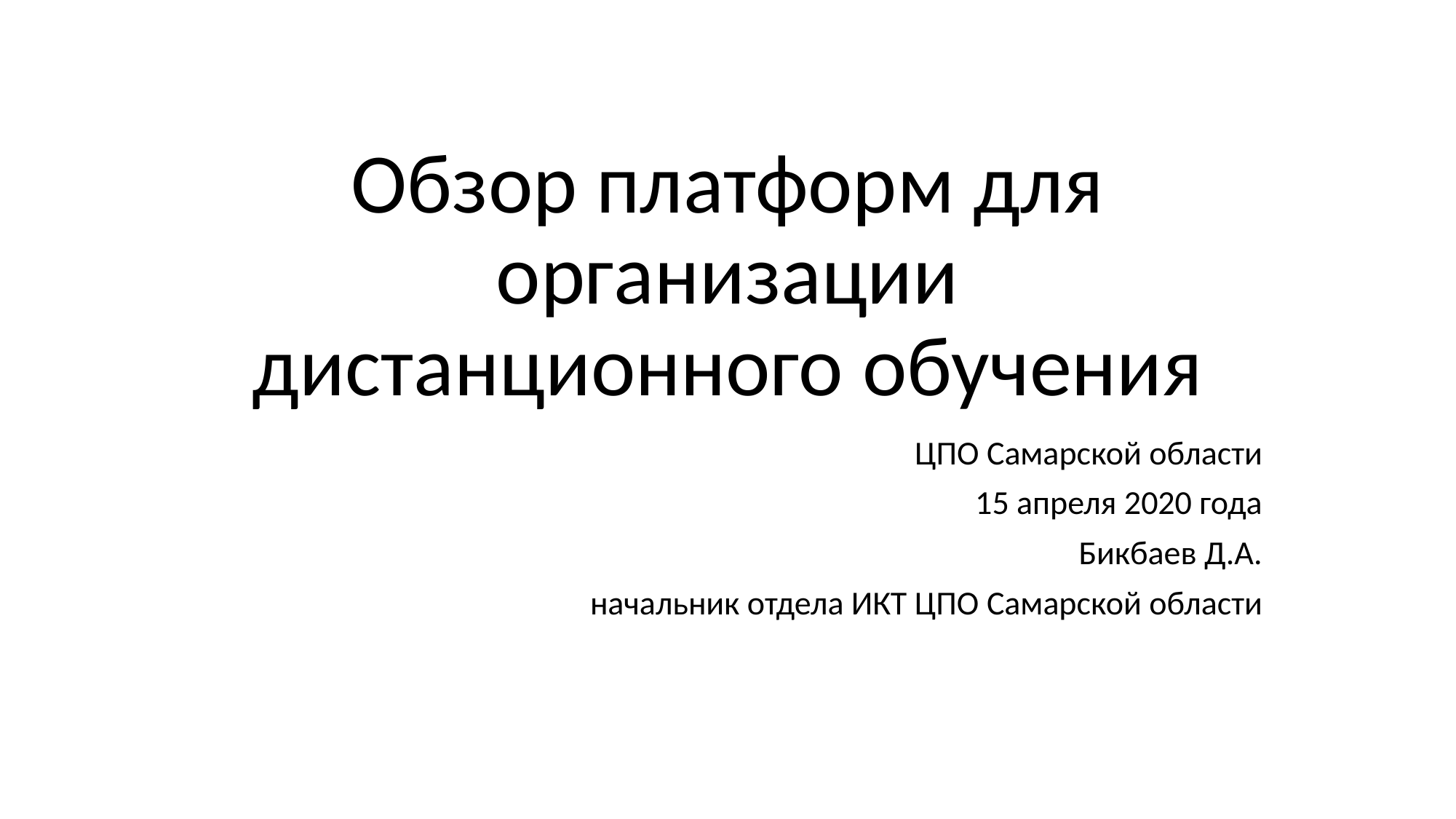

# Обзор платформ для организации дистанционного обучения
ЦПО Самарской области
15 апреля 2020 года
Бикбаев Д.А.
начальник отдела ИКТ ЦПО Самарской области